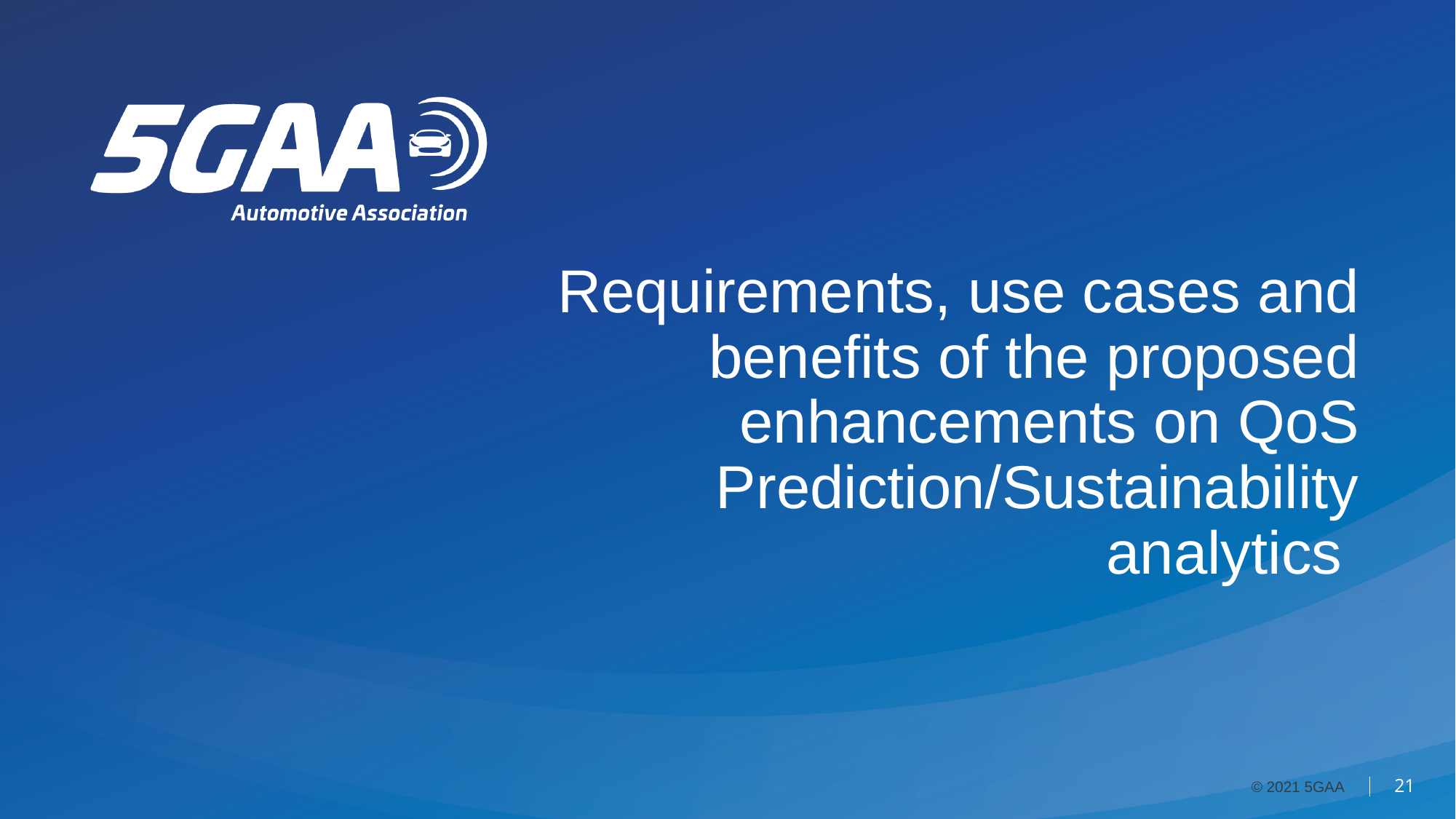

Requirements, use cases and benefits of the proposed enhancements on QoS Prediction/Sustainability analytics